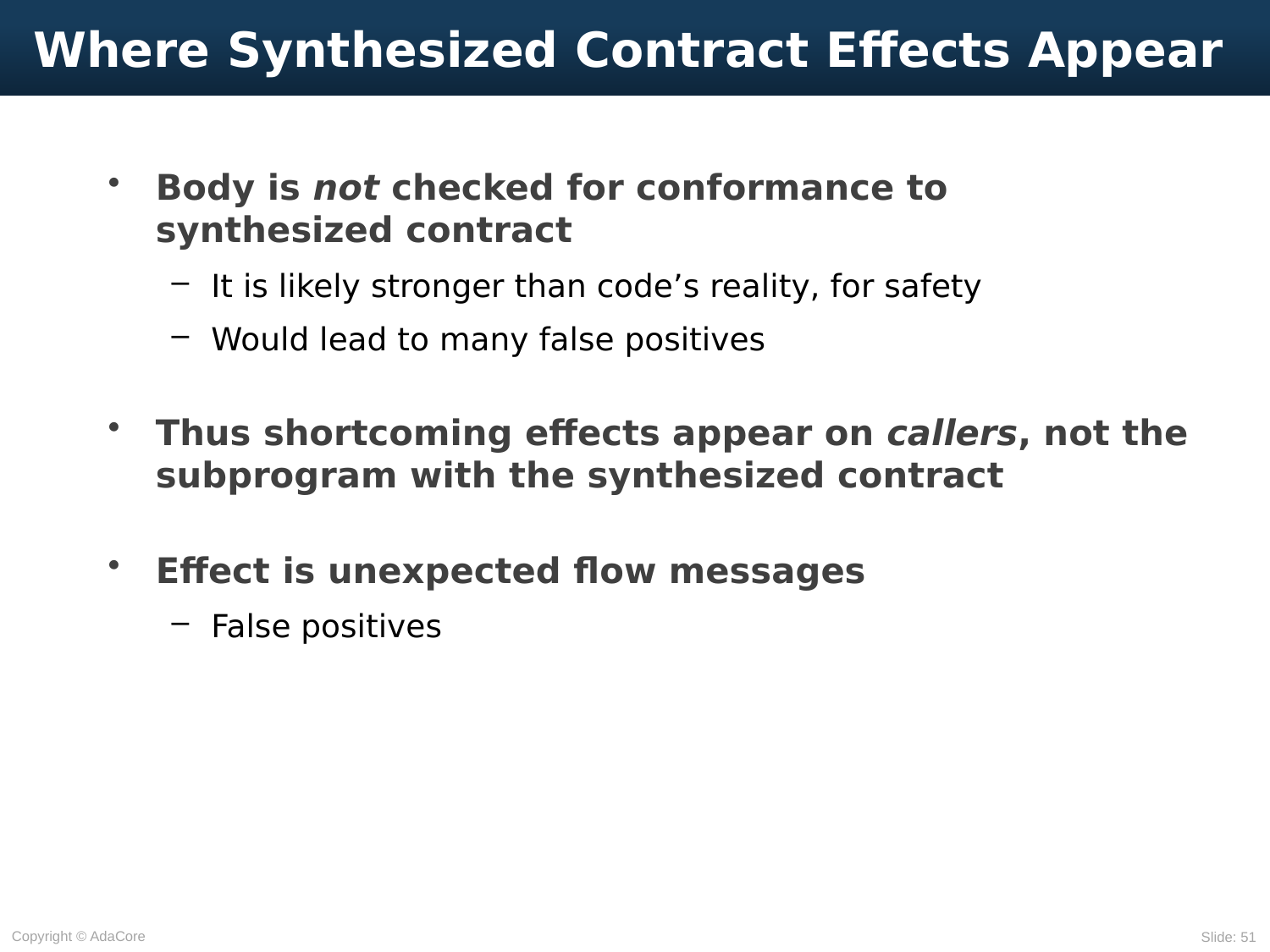

# Where Synthesized Contract Effects Appear
Body is not checked for conformance to synthesized contract
It is likely stronger than code’s reality, for safety
Would lead to many false positives
Thus shortcoming effects appear on callers, not the subprogram with the synthesized contract
Effect is unexpected flow messages
False positives